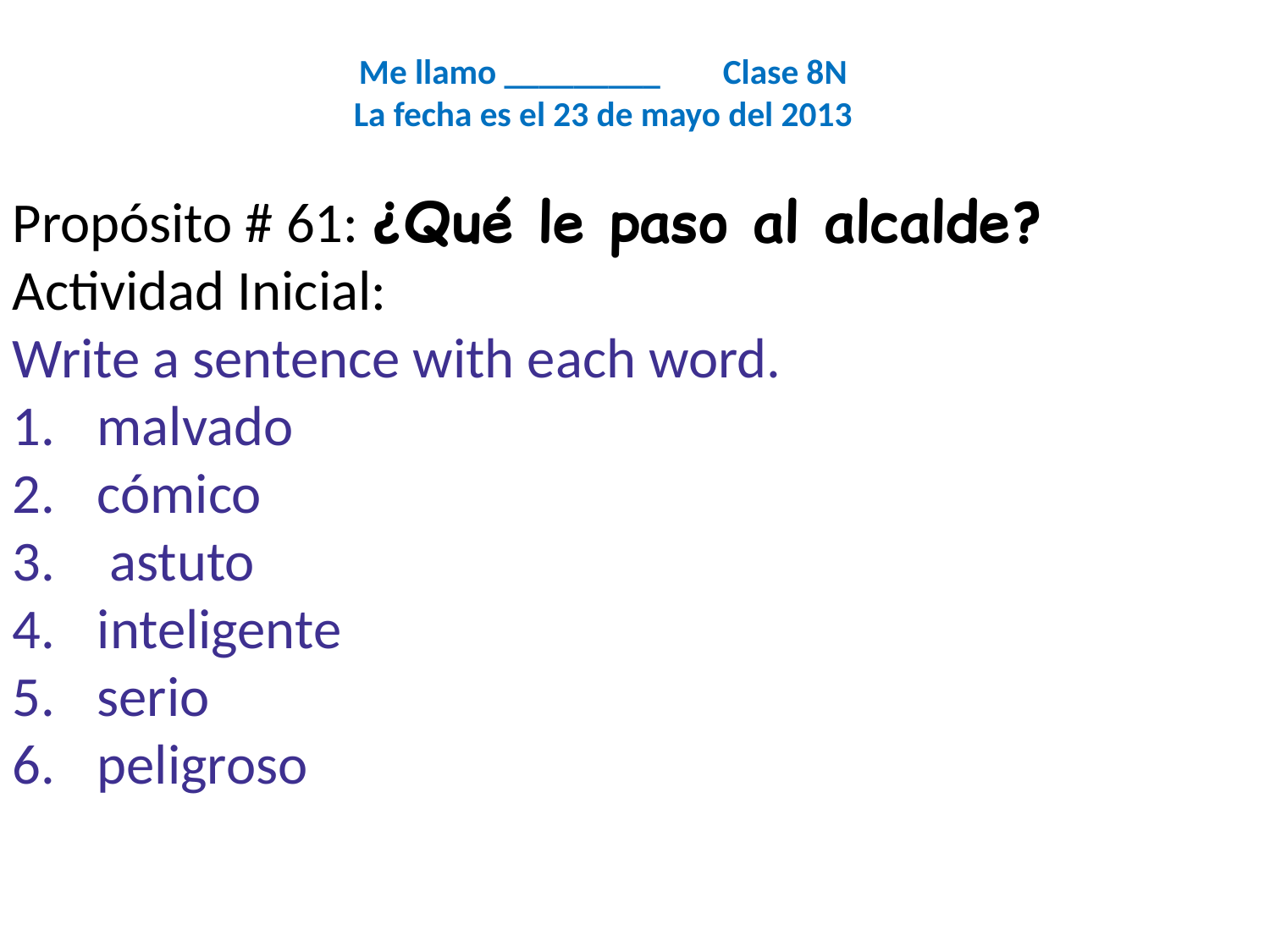

# Me llamo _________        Clase 8N La fecha es el 23 de mayo del 2013
Propósito # 61: ¿Qué le paso al alcalde?
Actividad Inicial:
Write a sentence with each word.
malvado
cómico
 astuto
inteligente
serio
peligroso